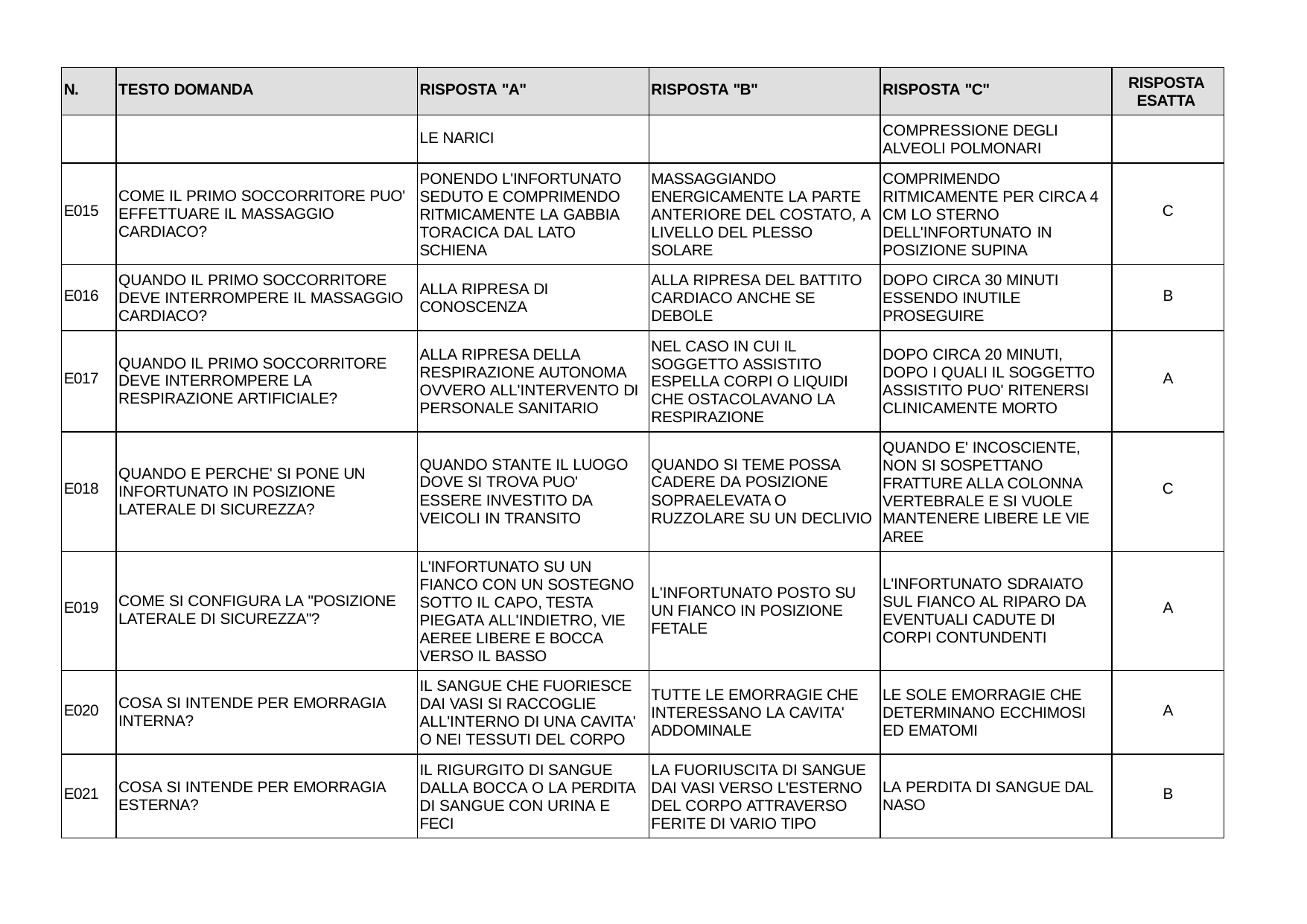

| N. | TESTO DOMANDA | RISPOSTA "A" | RISPOSTA "B" | RISPOSTA "C" | RISPOSTA ESATTA |
| --- | --- | --- | --- | --- | --- |
|  |  | LE NARICI |  | COMPRESSIONE DEGLI ALVEOLI POLMONARI |  |
| E015 | COME IL PRIMO SOCCORRITORE PUO' EFFETTUARE IL MASSAGGIO CARDIACO? | PONENDO L'INFORTUNATO SEDUTO E COMPRIMENDO RITMICAMENTE LA GABBIA TORACICA DAL LATO SCHIENA | MASSAGGIANDO ENERGICAMENTE LA PARTE ANTERIORE DEL COSTATO, A LIVELLO DEL PLESSO SOLARE | COMPRIMENDO RITMICAMENTE PER CIRCA 4 CM LO STERNO DELL'INFORTUNATO IN POSIZIONE SUPINA | C |
| E016 | QUANDO IL PRIMO SOCCORRITORE DEVE INTERROMPERE IL MASSAGGIO CARDIACO? | ALLA RIPRESA DI CONOSCENZA | ALLA RIPRESA DEL BATTITO CARDIACO ANCHE SE DEBOLE | DOPO CIRCA 30 MINUTI ESSENDO INUTILE PROSEGUIRE | B |
| E017 | QUANDO IL PRIMO SOCCORRITORE DEVE INTERROMPERE LA RESPIRAZIONE ARTIFICIALE? | ALLA RIPRESA DELLA RESPIRAZIONE AUTONOMA OVVERO ALL'INTERVENTO DI PERSONALE SANITARIO | NEL CASO IN CUI IL SOGGETTO ASSISTITO ESPELLA CORPI O LIQUIDI CHE OSTACOLAVANO LA RESPIRAZIONE | DOPO CIRCA 20 MINUTI, DOPO I QUALI IL SOGGETTO ASSISTITO PUO' RITENERSI CLINICAMENTE MORTO | A |
| E018 | QUANDO E PERCHE' SI PONE UN INFORTUNATO IN POSIZIONE LATERALE DI SICUREZZA? | QUANDO STANTE IL LUOGO DOVE SI TROVA PUO' ESSERE INVESTITO DA VEICOLI IN TRANSITO | QUANDO SI TEME POSSA CADERE DA POSIZIONE SOPRAELEVATA O RUZZOLARE SU UN DECLIVIO | QUANDO E' INCOSCIENTE, NON SI SOSPETTANO FRATTURE ALLA COLONNA VERTEBRALE E SI VUOLE MANTENERE LIBERE LE VIE AREE | C |
| E019 | COME SI CONFIGURA LA "POSIZIONE LATERALE DI SICUREZZA"? | L'INFORTUNATO SU UN FIANCO CON UN SOSTEGNO SOTTO IL CAPO, TESTA PIEGATA ALL'INDIETRO, VIE AEREE LIBERE E BOCCA VERSO IL BASSO | L'INFORTUNATO POSTO SU UN FIANCO IN POSIZIONE FETALE | L'INFORTUNATO SDRAIATO SUL FIANCO AL RIPARO DA EVENTUALI CADUTE DI CORPI CONTUNDENTI | A |
| E020 | COSA SI INTENDE PER EMORRAGIA INTERNA? | IL SANGUE CHE FUORIESCE DAI VASI SI RACCOGLIE ALL'INTERNO DI UNA CAVITA' O NEI TESSUTI DEL CORPO | TUTTE LE EMORRAGIE CHE INTERESSANO LA CAVITA' ADDOMINALE | LE SOLE EMORRAGIE CHE DETERMINANO ECCHIMOSI ED EMATOMI | A |
| E021 | COSA SI INTENDE PER EMORRAGIA ESTERNA? | IL RIGURGITO DI SANGUE DALLA BOCCA O LA PERDITA DI SANGUE CON URINA E FECI | LA FUORIUSCITA DI SANGUE DAI VASI VERSO L'ESTERNO DEL CORPO ATTRAVERSO FERITE DI VARIO TIPO | LA PERDITA DI SANGUE DAL NASO | B |